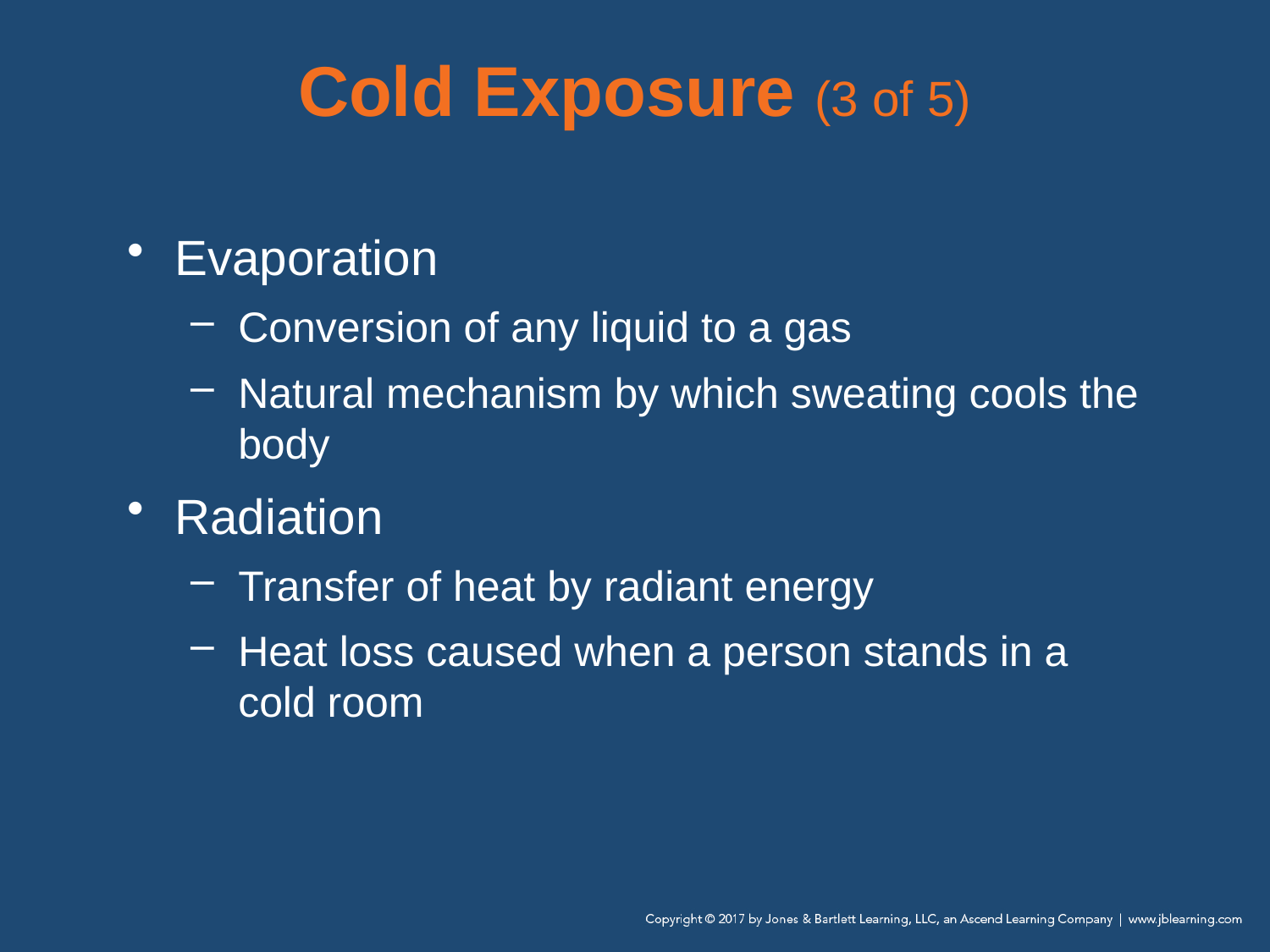

# Cold Exposure (3 of 5)
Evaporation
Conversion of any liquid to a gas
Natural mechanism by which sweating cools the body
Radiation
Transfer of heat by radiant energy
Heat loss caused when a person stands in a cold room